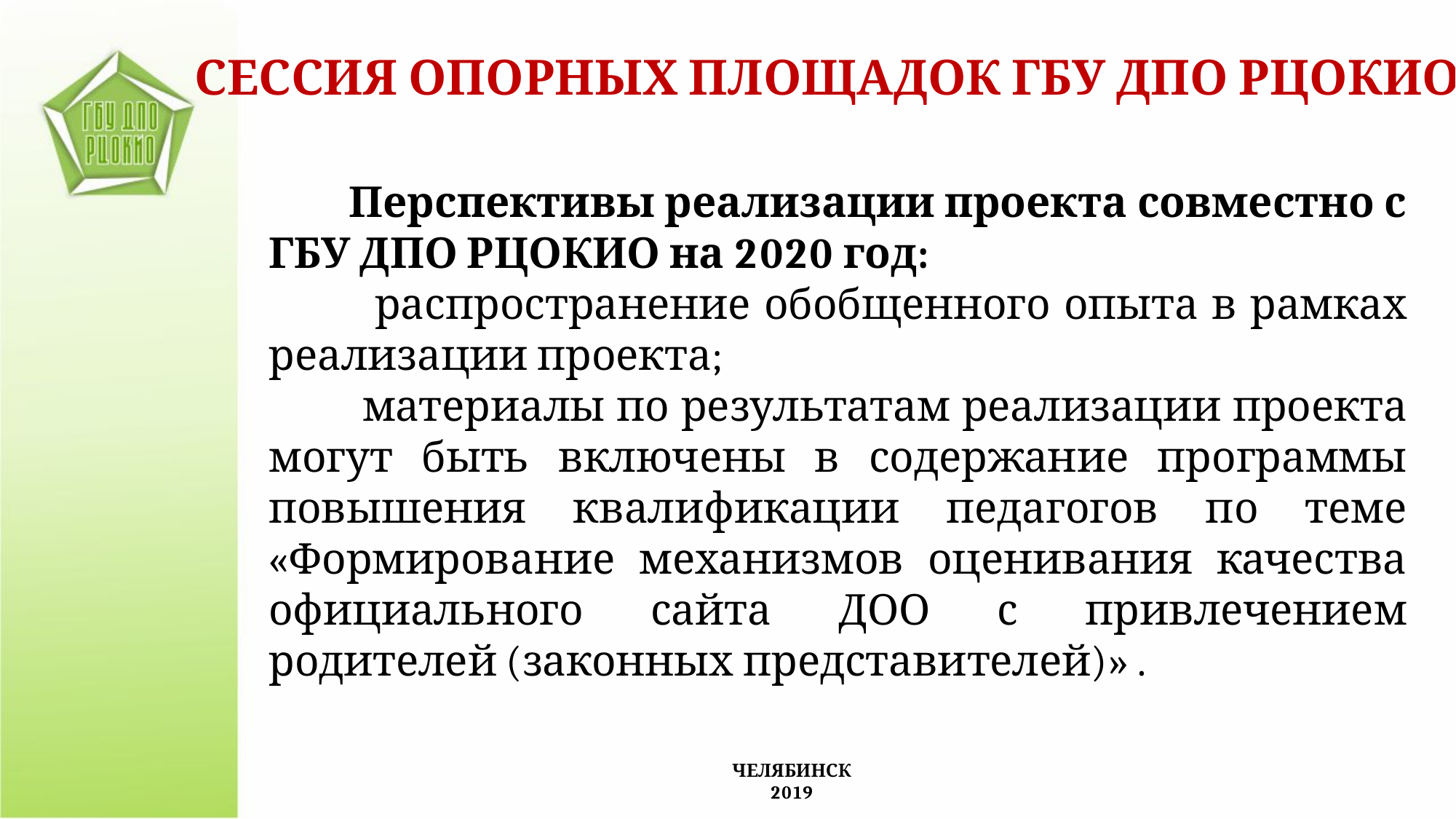

СЕССИЯ ОПОРНЫХ ПЛОЩАДОК ГБУ ДПО РЦОКИО
        Перспективы реализации проекта совместно с ГБУ ДПО РЦОКИО на 2020 год:
        распространение обобщенного опыта в рамках реализации проекта;
        материалы по результатам реализации проекта могут быть включены в содержание программы повышения квалификации педагогов по теме «Формирование механизмов оценивания качества официального сайта ДОО с привлечением родителей (законных представителей)» .

ЧЕЛЯБИНСК
2019